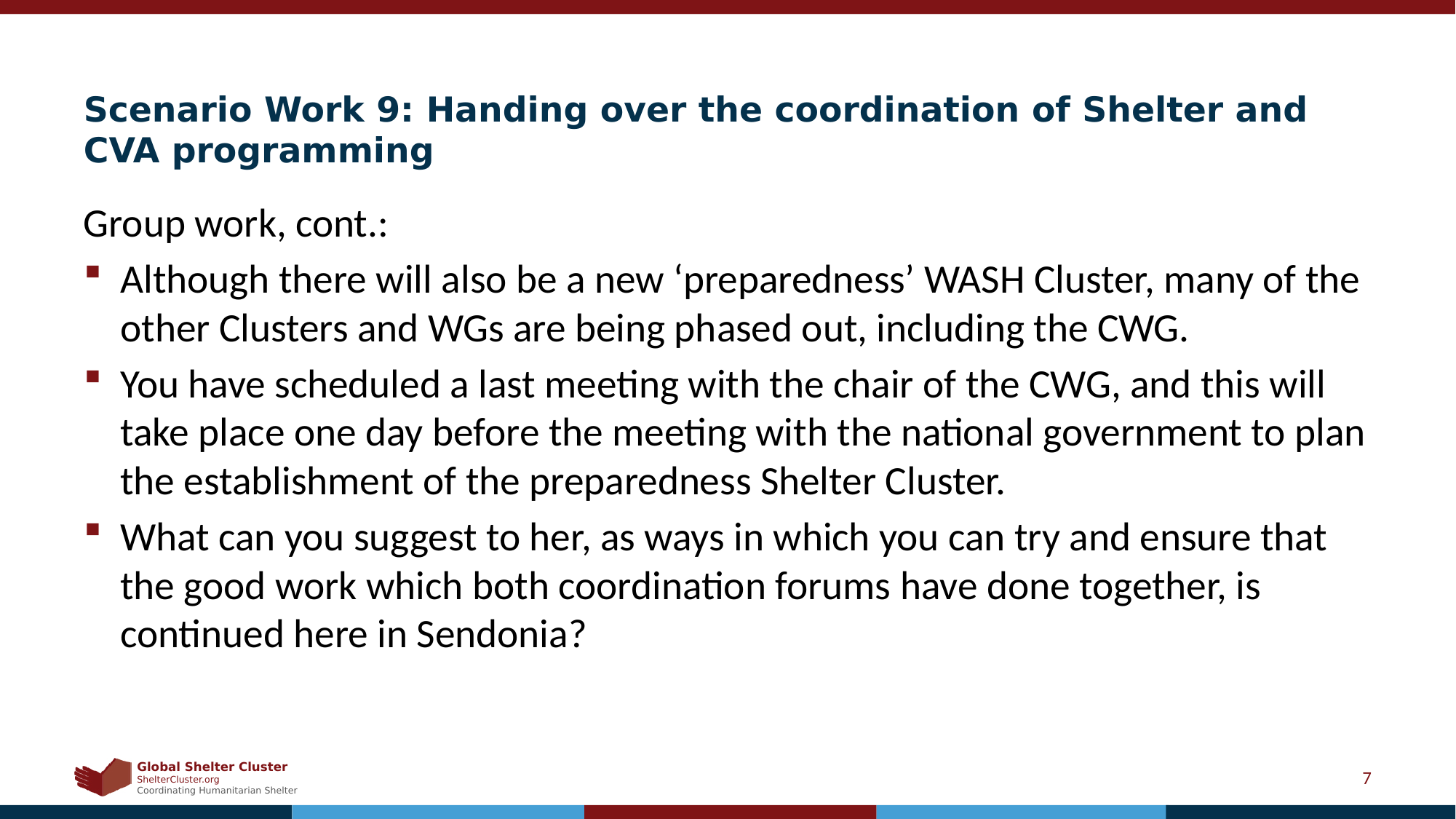

# Scenario Work 9: Handing over the coordination of Shelter and CVA programming
Group work, cont.:
Although there will also be a new ‘preparedness’ WASH Cluster, many of the other Clusters and WGs are being phased out, including the CWG.
You have scheduled a last meeting with the chair of the CWG, and this will take place one day before the meeting with the national government to plan the establishment of the preparedness Shelter Cluster.
What can you suggest to her, as ways in which you can try and ensure that the good work which both coordination forums have done together, is continued here in Sendonia?
7